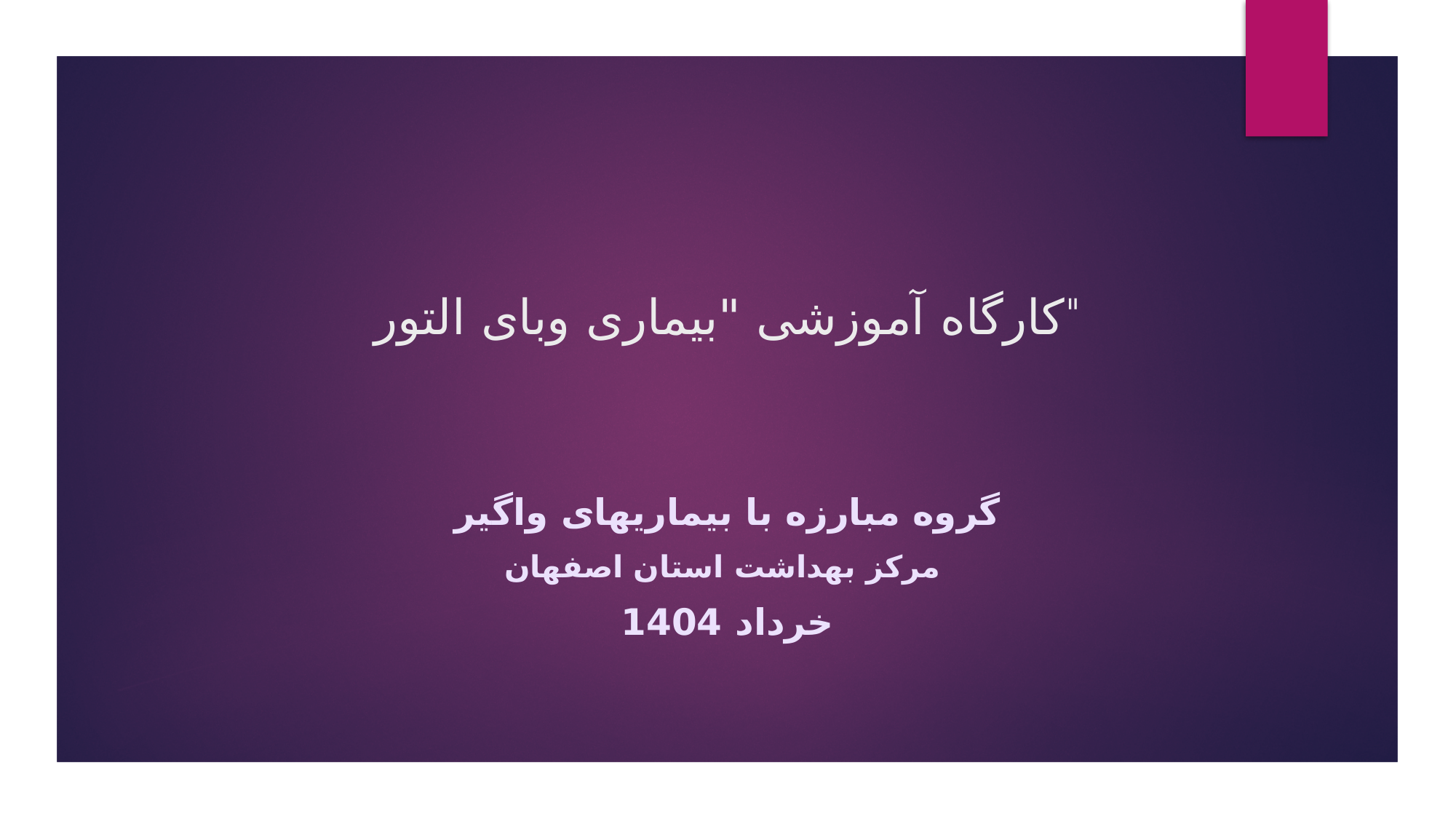

# کارگاه آموزشی "بیماری وبای التور"
گروه مبارزه با بیماریهای واگیر
مرکز بهداشت استان اصفهان
خرداد 1404